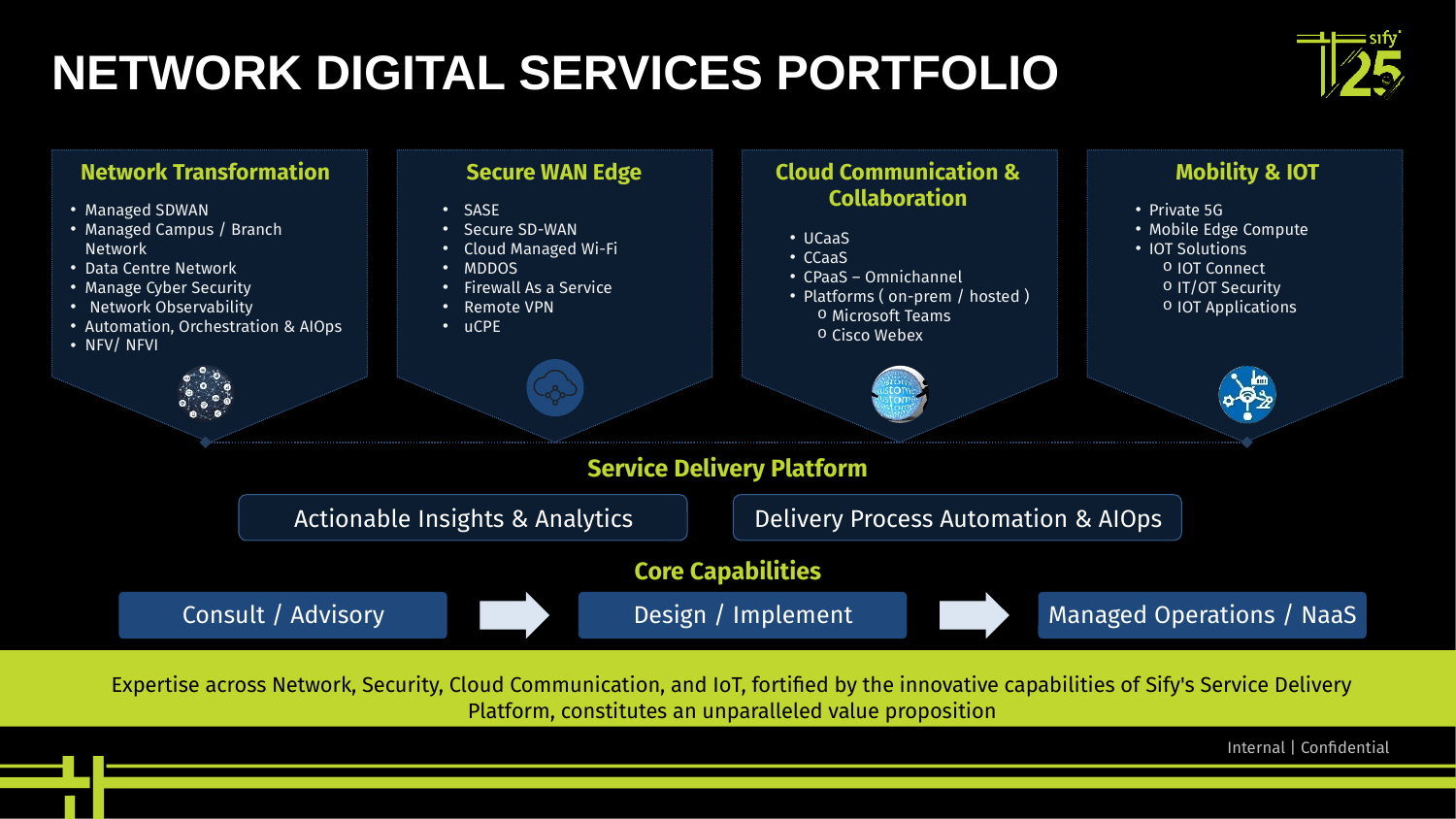

# Network Digital Services Portfolio

Network Transformation
Secure WAN Edge
Cloud Communication & Collaboration
Mobility & IOT
Managed SDWAN
Managed Campus / Branch Network
Data Centre Network
Manage Cyber Security
 Network Observability
Automation, Orchestration & AIOps
NFV/ NFVI
SASE
Secure SD-WAN
Cloud Managed Wi-Fi
MDDOS
Firewall As a Service
Remote VPN
uCPE
Private 5G
Mobile Edge Compute
IOT Solutions
IOT Connect
IT/OT Security
IOT Applications
UCaaS
CCaaS
CPaaS – Omnichannel
Platforms ( on-prem / hosted )
Microsoft Teams
Cisco Webex

Service Delivery Platform
Actionable Insights & Analytics
Delivery Process Automation & AIOps
Core Capabilities
Consult / Advisory

Design / Implement

Managed Operations / NaaS

Expertise across Network, Security, Cloud Communication, and IoT, fortified by the innovative capabilities of Sify's Service Delivery Platform, constitutes an unparalleled value proposition